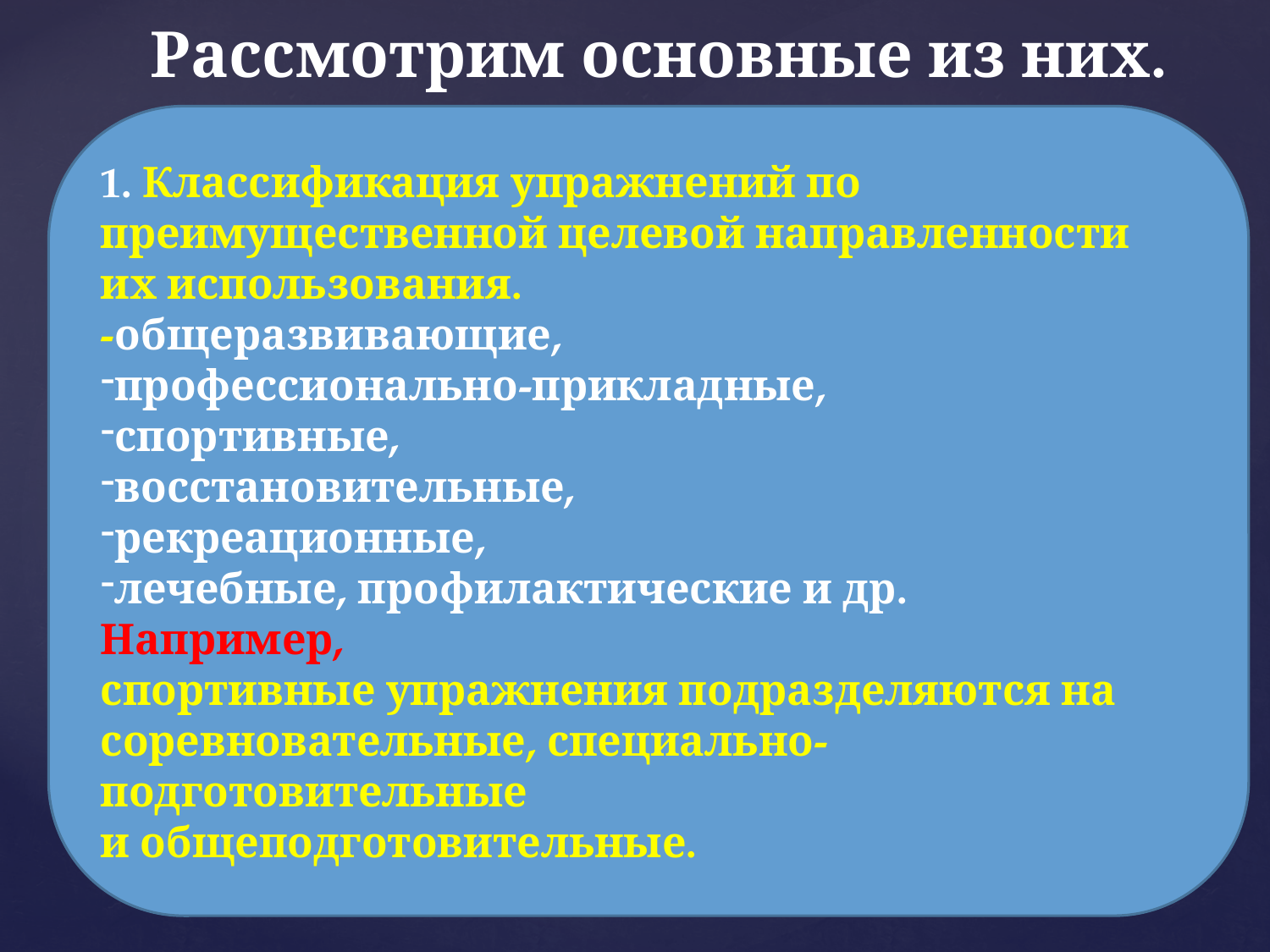

# Рассмотрим основные из них.
1. Классификация упражнений по преимущественной целевой направленности
их использования.
-общеразвивающие,
профессионально-прикладные,
спортивные,
восстановительные,
рекреационные,
лечебные, профилактические и др.
Например,
спортивные упражнения подразделяются на соревновательные, специально-подготовительные
и общеподготовительные.